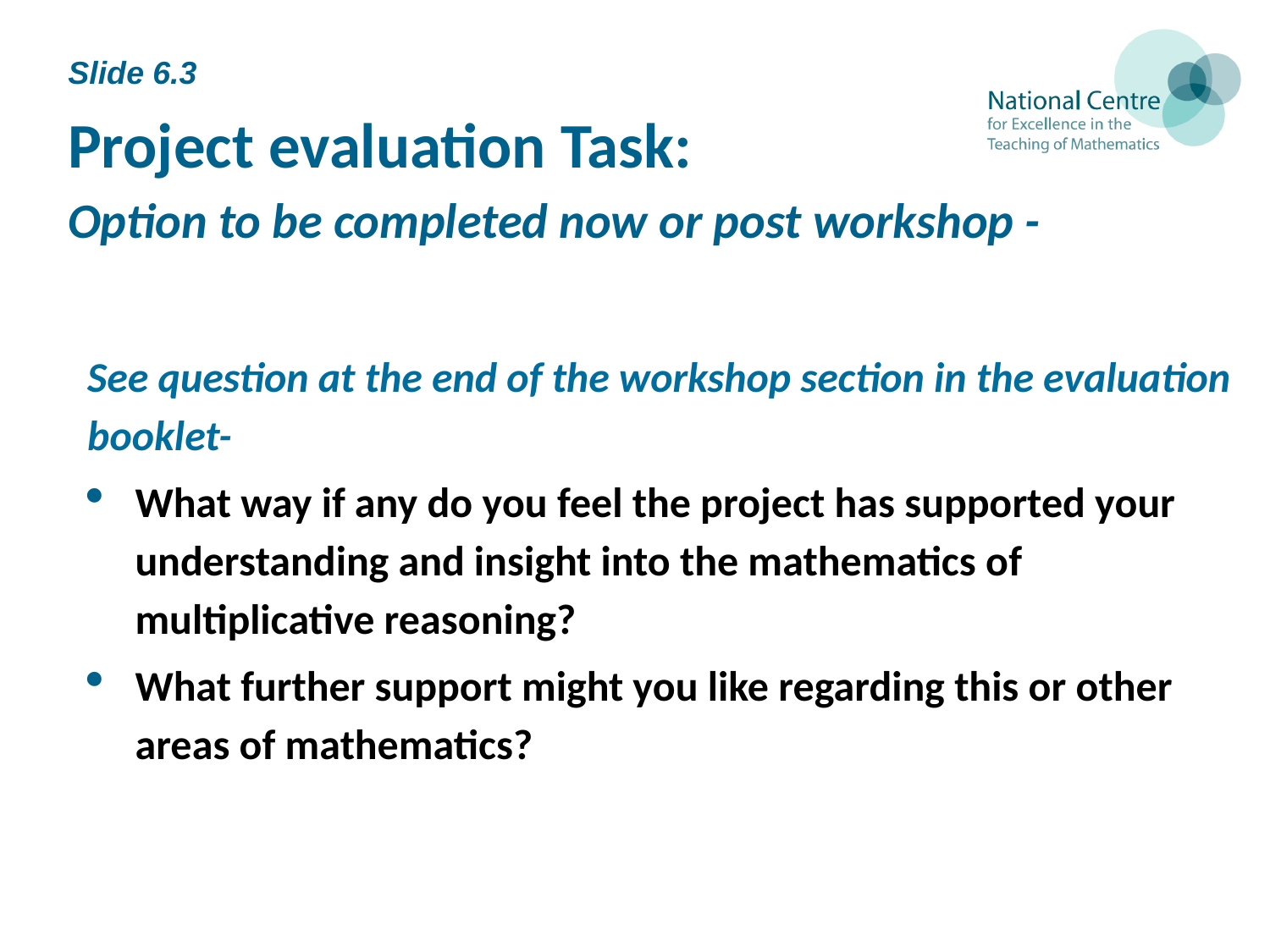

Slide 6.3
# Project evaluation Task: Option to be completed now or post workshop -
See question at the end of the workshop section in the evaluation booklet-
What way if any do you feel the project has supported your understanding and insight into the mathematics of multiplicative reasoning?
What further support might you like regarding this or other areas of mathematics?